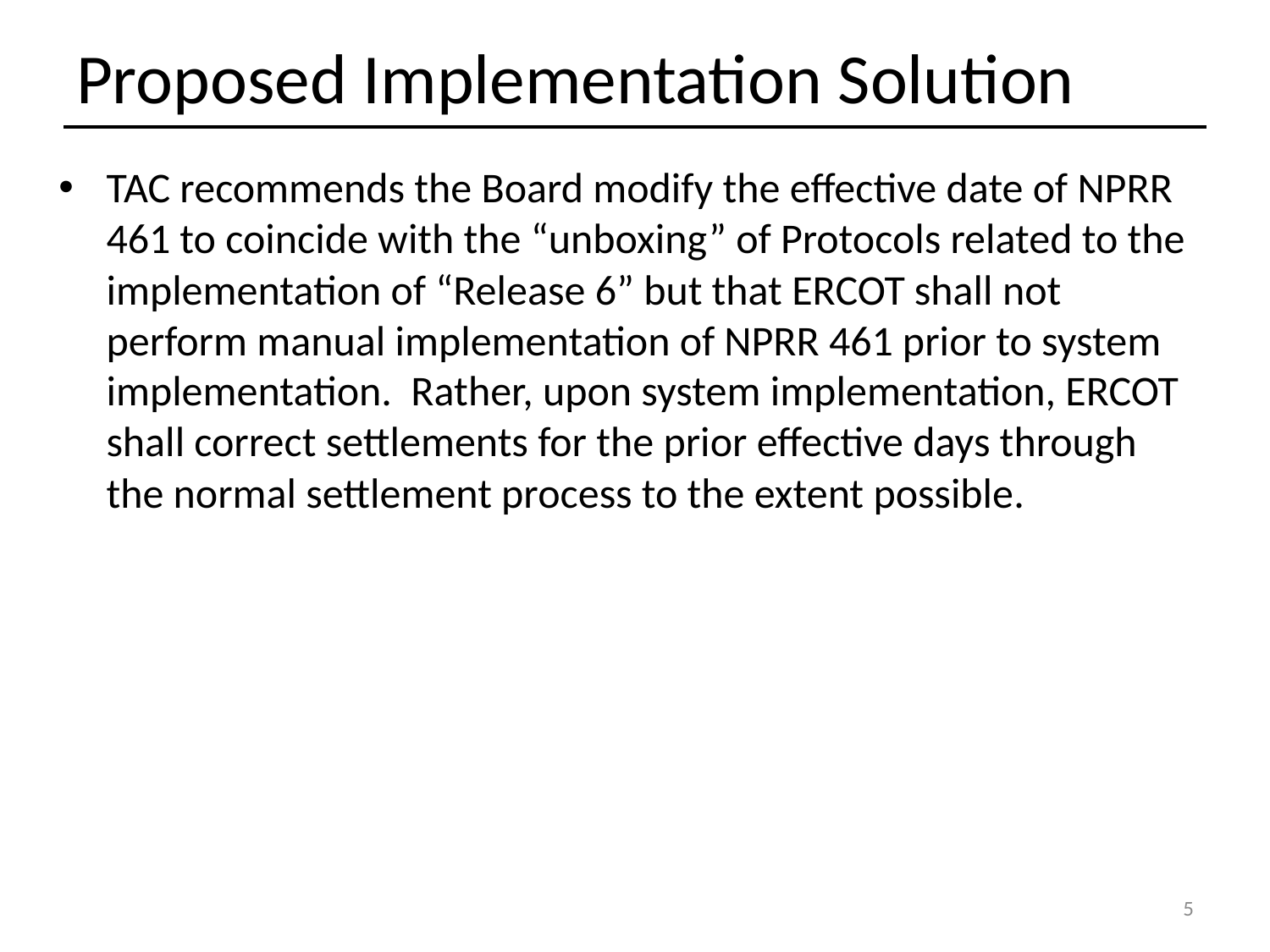

# Proposed Implementation Solution
TAC recommends the Board modify the effective date of NPRR 461 to coincide with the “unboxing” of Protocols related to the implementation of “Release 6” but that ERCOT shall not perform manual implementation of NPRR 461 prior to system implementation.  Rather, upon system implementation, ERCOT shall correct settlements for the prior effective days through the normal settlement process to the extent possible.
5